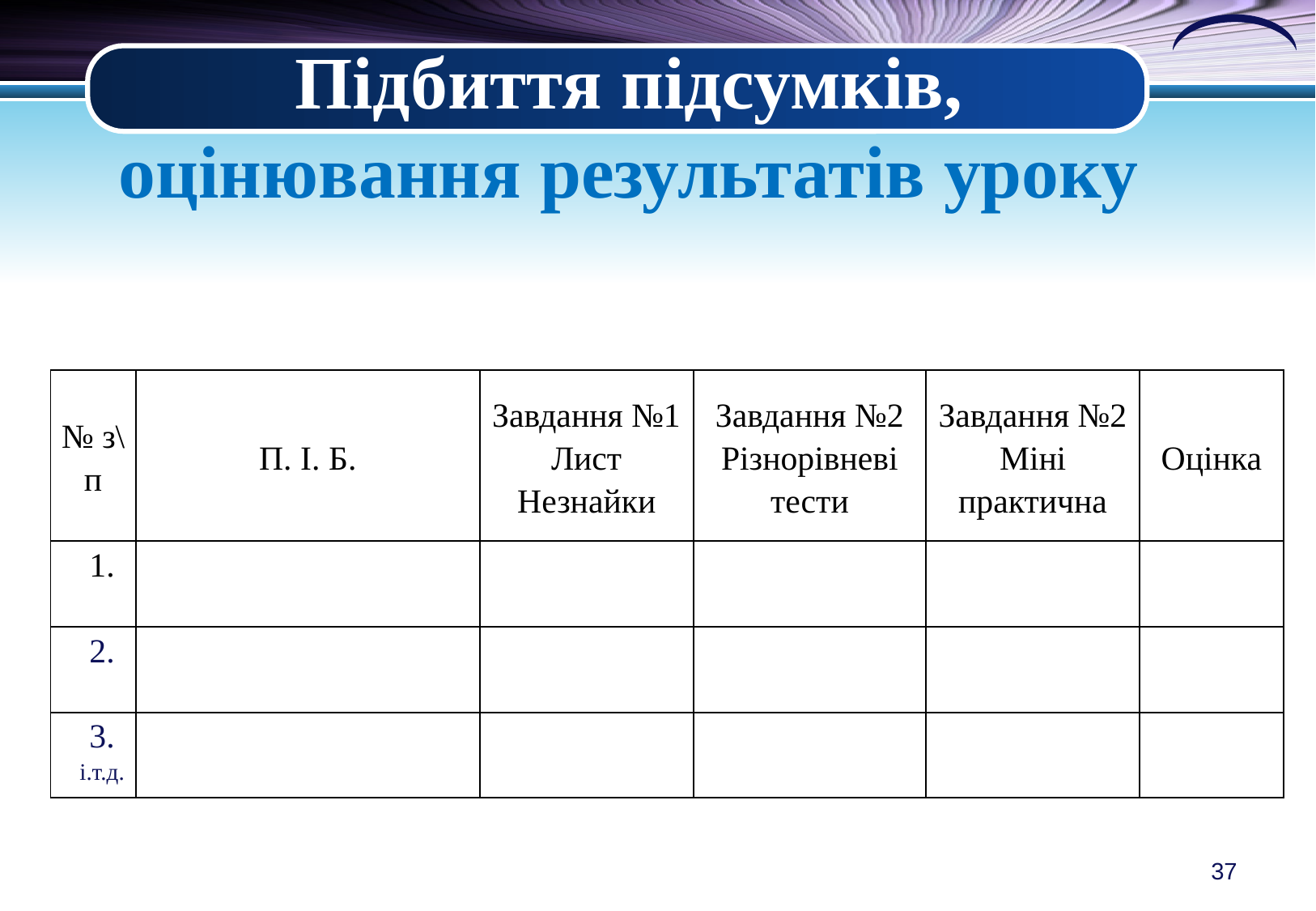

Підбиття підсумків, оцінювання результатів уроку
| № з\п | П. І. Б. | Завдання №1 Лист Незнайки | Завдання №2 Різнорівневі тести | Завдання №2 Міні практична | Оцінка |
| --- | --- | --- | --- | --- | --- |
| 1. |  |  |  |  |  |
| 2. |  |  |  |  |  |
| 3. і.т.д. |  |  |  |  |  |
37